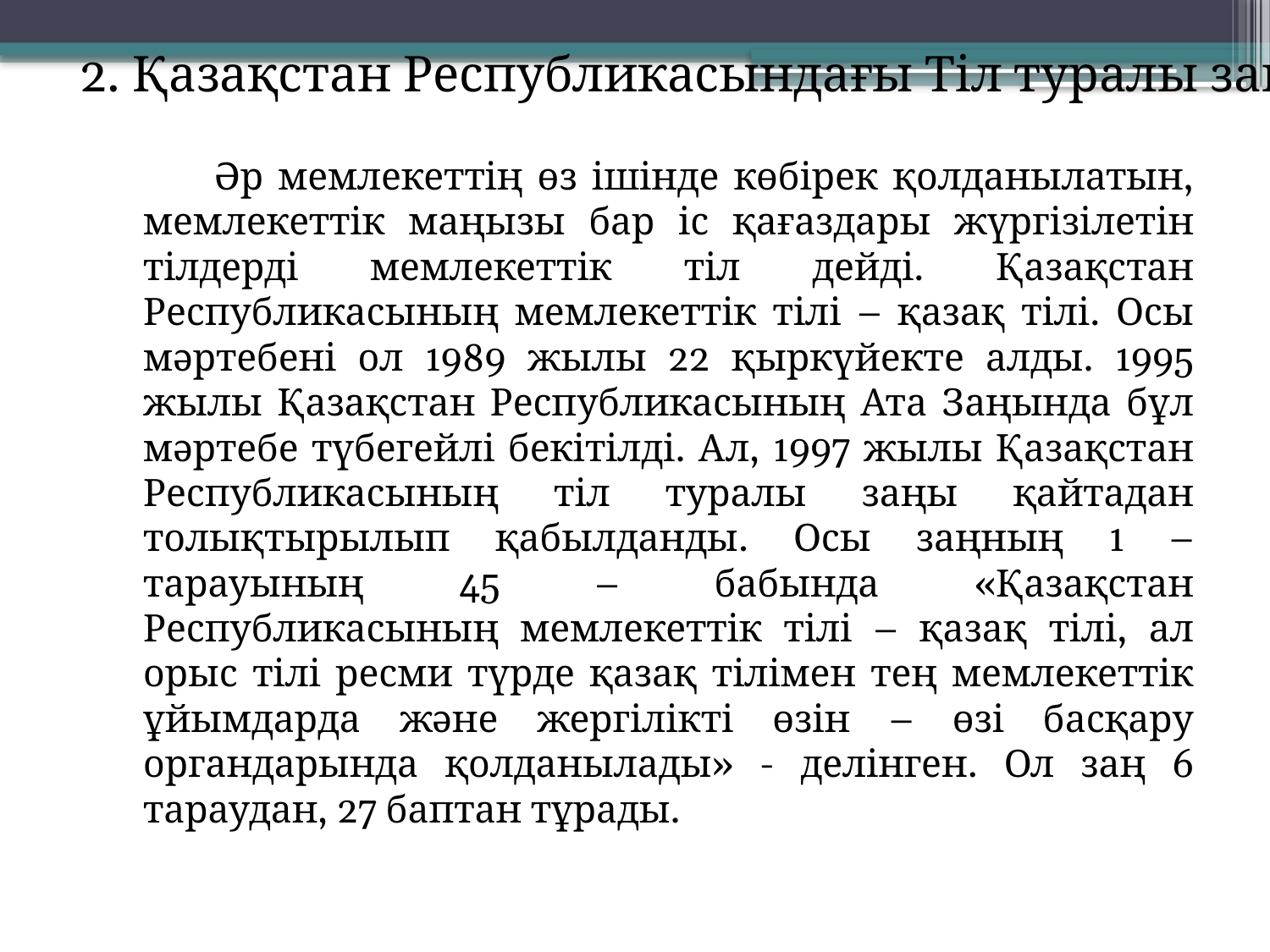

2. Қазақстан Республикасындағы Тіл туралы заң.

       Әр мемлекеттің өз ішінде көбірек қолданылатын, мемлекеттік маңызы бар іс қағаздары жүргізілетін тілдерді мемлекеттік тіл дейді. Қазақстан Республикасының мемлекеттік тілі – қазақ тілі. Осы мәртебені ол 1989 жылы 22 қыркүйекте алды. 1995 жылы Қазақстан Республикасының Ата Заңында бұл мәртебе түбегейлі бекітілді. Ал, 1997 жылы Қазақстан Республикасының тіл туралы заңы қайтадан толықтырылып қабылданды. Осы заңның 1 – тарауының 45 – бабында «Қазақстан Республикасының мемлекеттік тілі – қазақ тілі, ал орыс тілі ресми түрде қазақ тілімен тең мемлекеттік ұйымдарда және жергілікті өзін – өзі басқару органдарында қолданылады» - делінген. Ол заң 6 тараудан, 27 баптан тұрады.